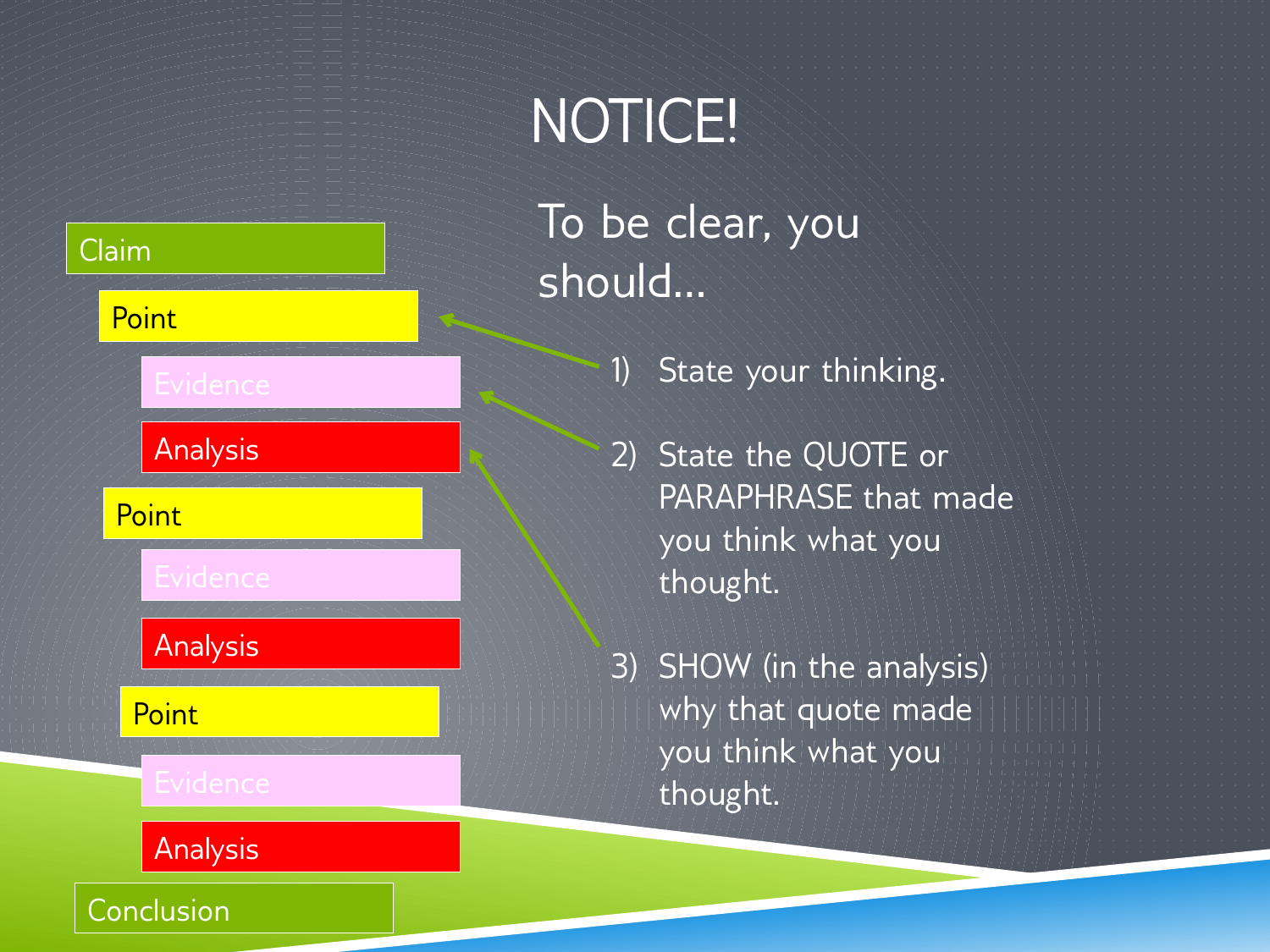

# NOTICE!
To be clear, you should…
Claim
Point
State your thinking.

State the QUOTE or PARAPHRASE that made you think what you thought.

SHOW (in the analysis) why that quote made you think what you thought.
Evidence
Analysis
Point
Evidence
Analysis
Point
Evidence
Analysis
Conclusion